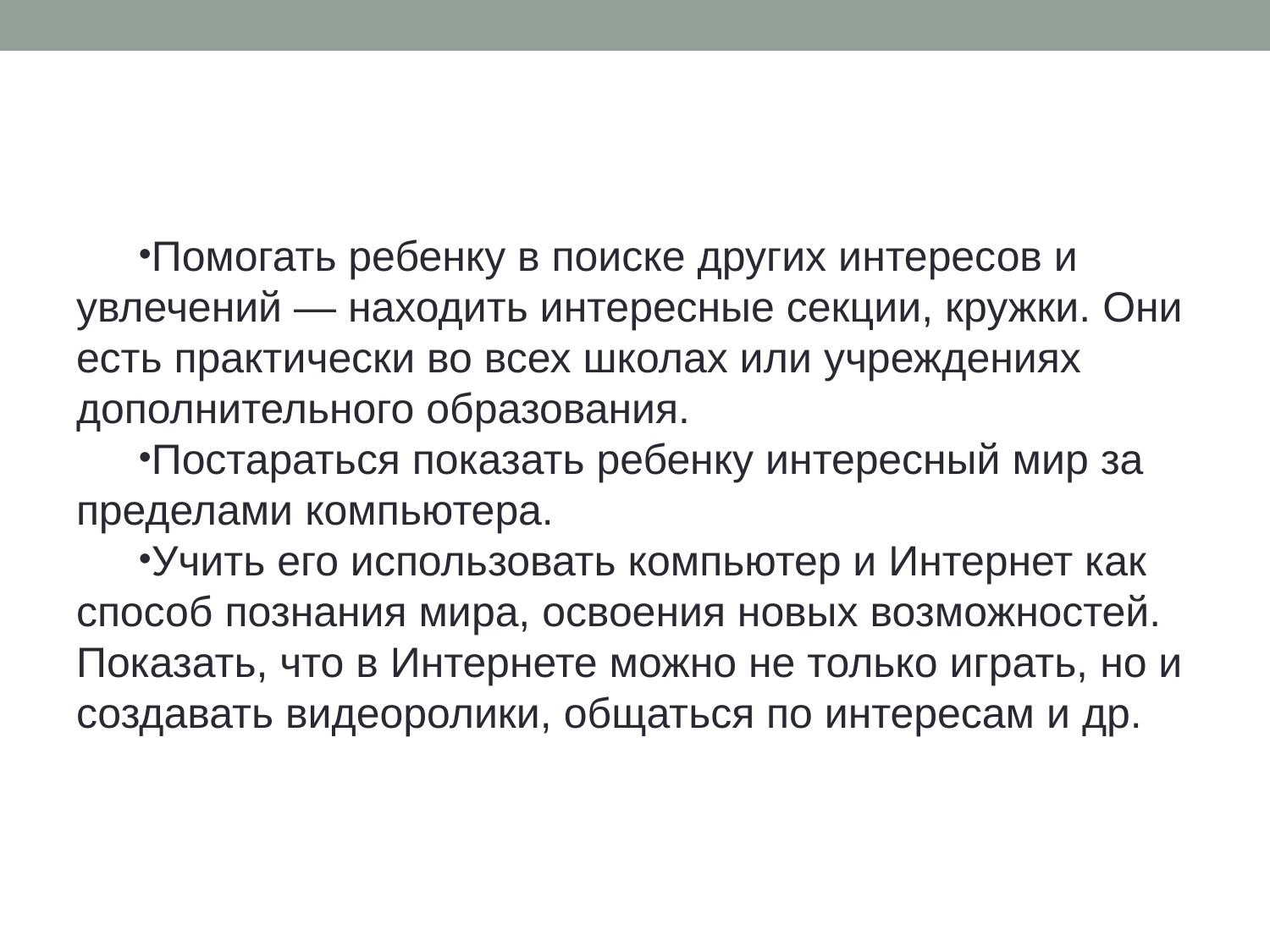

#
Помогать ребенку в поиске других интересов и увлечений — находить интересные секции, кружки. Они есть практически во всех школах или учреждениях дополнительного образования.
Постараться показать ребенку интересный мир за пределами компьютера.
Учить его использовать компьютер и Интернет как способ познания мира, освоения новых возможностей. Показать, что в Интернете можно не только играть, но и создавать видеоролики, общаться по интересам и др.